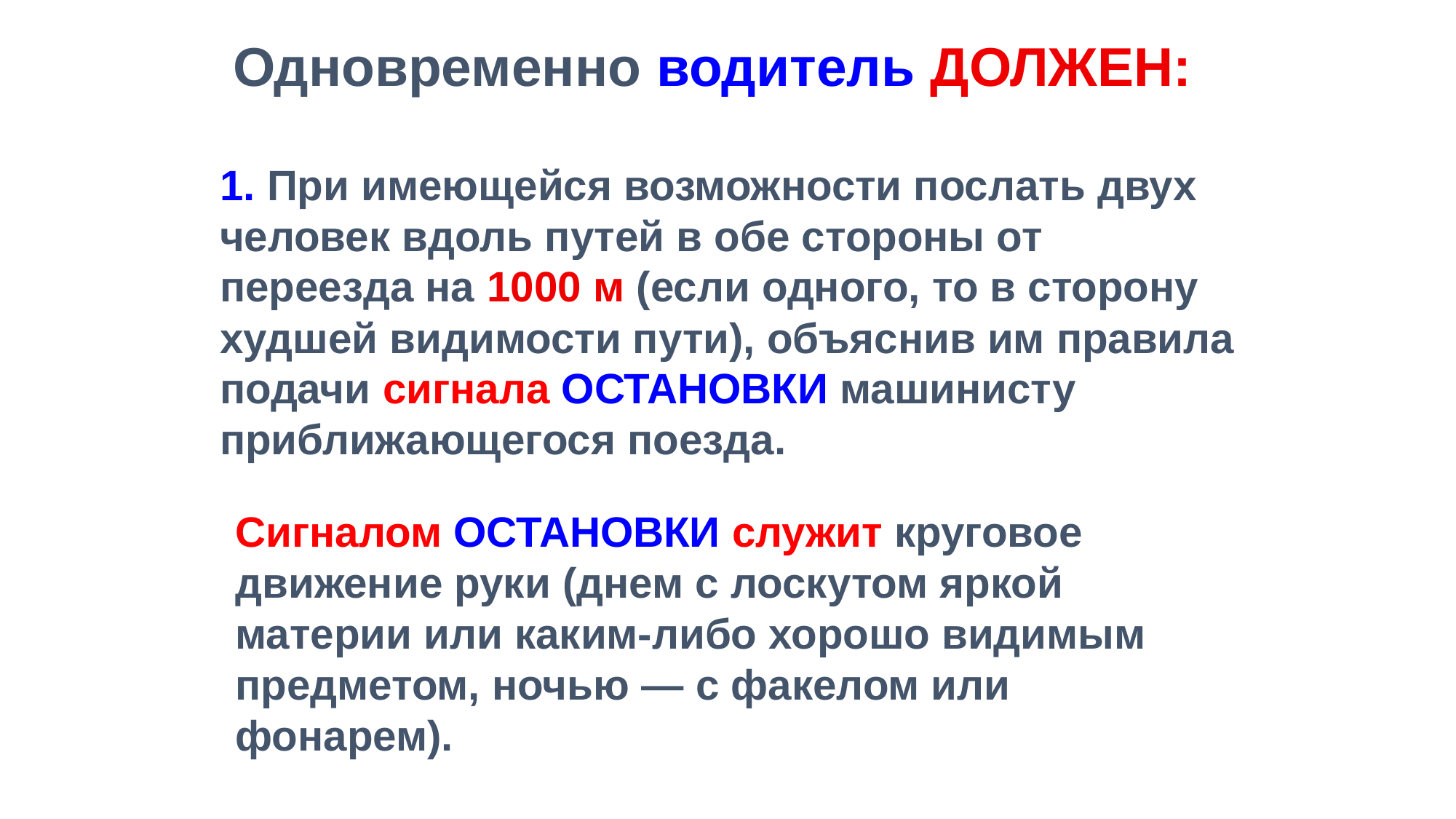

Одновременно водитель ДОЛЖЕН:
1. При имеющейся возможности послать двух человек вдоль путей в обе стороны от переезда на 1000 м (если одного, то в сторону худшей видимости пути), объяснив им правила подачи сигнала ОСТАНОВКИ машинисту приближающегося поезда.
Сигналом ОСТАНОВКИ служит круговое движение руки (днем с лоскутом яркой материи или каким-либо хорошо видимым предметом, ночью — с факелом или фонарем).